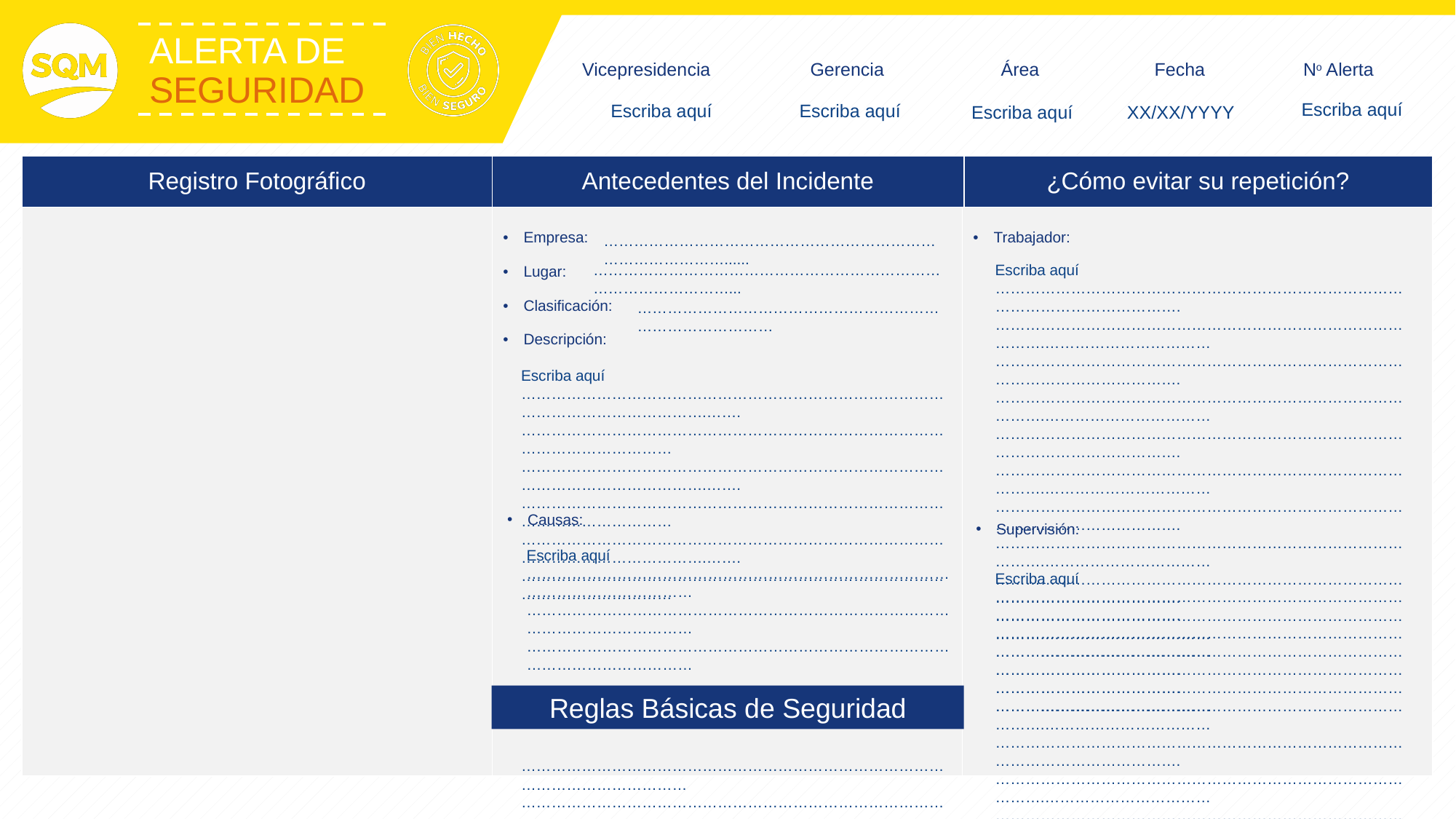

Escriba aquí
Escriba aquí
Escriba aquí

XX/XX/YYYY
Escriba aquí

………………………………………………………………………………......

Escriba aquí ……………………………………………………………………………………………………….……………………………………………………………………………….……………………………
……………………………………………………………………………………………………….……………………………………………………………………………….……………………………
……………………………………………………………………………………………………….……………………………………………………………………………….……………………………
……………………………………………………………………………………………………….……………………………………………………………………………….……………………………
……………………………………………………………………………………………………….……………………………………………………………………………….……………………………
……………………………………………………………………………………………………….……………………………………………………………………………….……………………………
……………………………………………………………………………………...
……………………………………………………………………………
Escriba aquí ………………………………………………………………………………………………………….…….……………………………………………………………………………………………………
………………………………………………………………………………………………………….…….……………………………………………………………………………………………………
………………………………………………………………………………………………………….…….……………………………………………………………………………………………………
Causas:
Supervisión:

Escriba aquí ……………………………………………………………………………………………………… ………………………………………………………………………………………………………
………………………………………………………………………………………………………
………………………………………………………………………………………………………
Escriba aquí ……………………………………………………………………………………………………….……………………………………………………………………………….……………………………
……………………………………………………………………………………………………….……………………………………………………………………………….……………………………
……………………………………………………………………………………………………….……………………………………………………………………………….……………………………
……………………………………………………………………………………………………….……………………………………………………………………………….……………………………
Reglas Básicas de Seguridad
……………………………………………………………………………………………………… ………………………………………………………………………………………………………